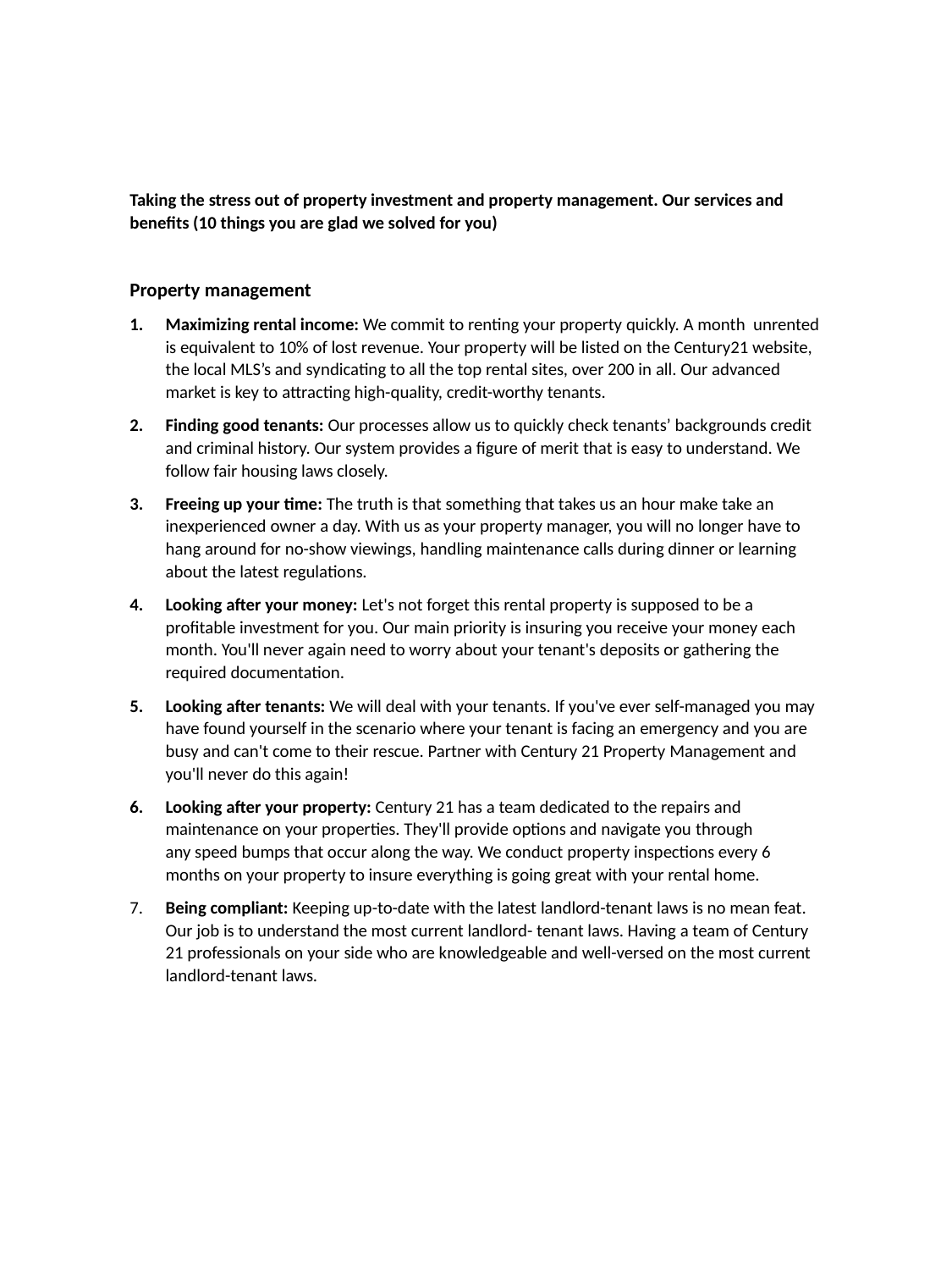

Taking the stress out of property investment and property management. Our services and benefits (10 things you are glad we solved for you)

Property management
Maximizing rental income: We commit to renting your property quickly. A month  unrented is equivalent to 10% of lost revenue. Your property will be listed on the Century21 website, the local MLS’s and syndicating to all the top rental sites, over 200 in all. Our advanced market is key to attracting high-quality, credit-worthy tenants.
Finding good tenants: Our processes allow us to quickly check tenants’ backgrounds credit and criminal history. Our system provides a figure of merit that is easy to understand. We follow fair housing laws closely.
Freeing up your time: The truth is that something that takes us an hour make take an inexperienced owner a day. With us as your property manager, you will no longer have to hang around for no-show viewings, handling maintenance calls during dinner or learning about the latest regulations.
Looking after your money: Let's not forget this rental property is supposed to be a profitable investment for you. Our main priority is insuring you receive your money each month. You'll never again need to worry about your tenant's deposits or gathering the required documentation.
Looking after tenants: We will deal with your tenants. If you've ever self-managed you may have found yourself in the scenario where your tenant is facing an emergency and you are busy and can't come to their rescue. Partner with Century 21 Property Management and you'll never do this again!
Looking after your property: Century 21 has a team dedicated to the repairs and maintenance on your properties. They'll provide options and navigate you through any speed bumps that occur along the way. We conduct property inspections every 6 months on your property to insure everything is going great with your rental home.
​Being compliant: Keeping up-to-date with the latest landlord-tenant laws is no mean feat. Our job is to understand the most current landlord- tenant laws. Having a team of Century 21 professionals on your side who are knowledgeable and well-versed on the most current landlord-tenant laws.